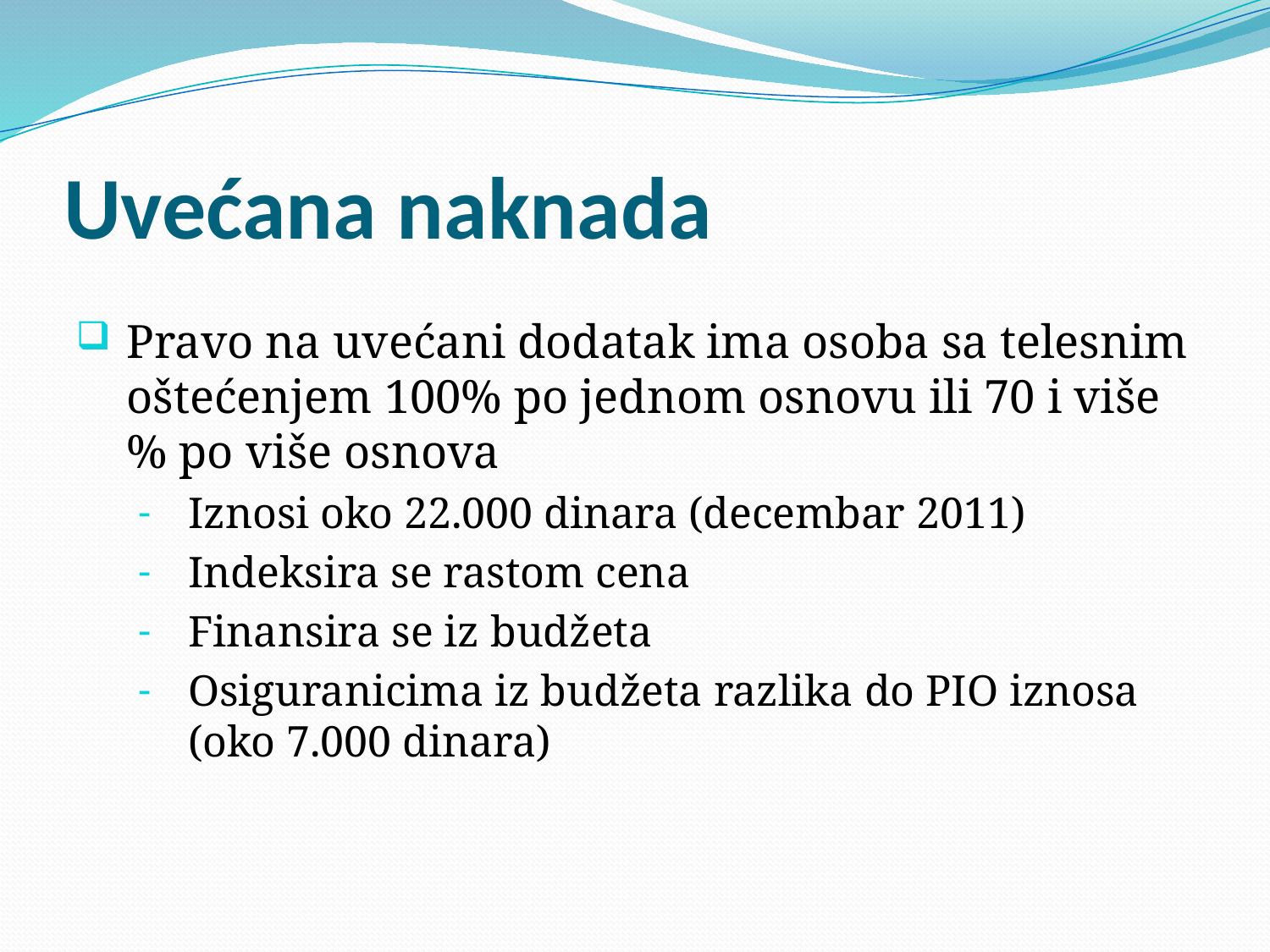

# Uvećana naknada
Pravo na uvećani dodatak ima osoba sa telesnim oštećenjem 100% po jednom osnovu ili 70 i više % po više osnova
Iznosi oko 22.000 dinara (decembar 2011)
Indeksira se rastom cena
Finansira se iz budžeta
Osiguranicima iz budžeta razlika do PIO iznosa (oko 7.000 dinara)